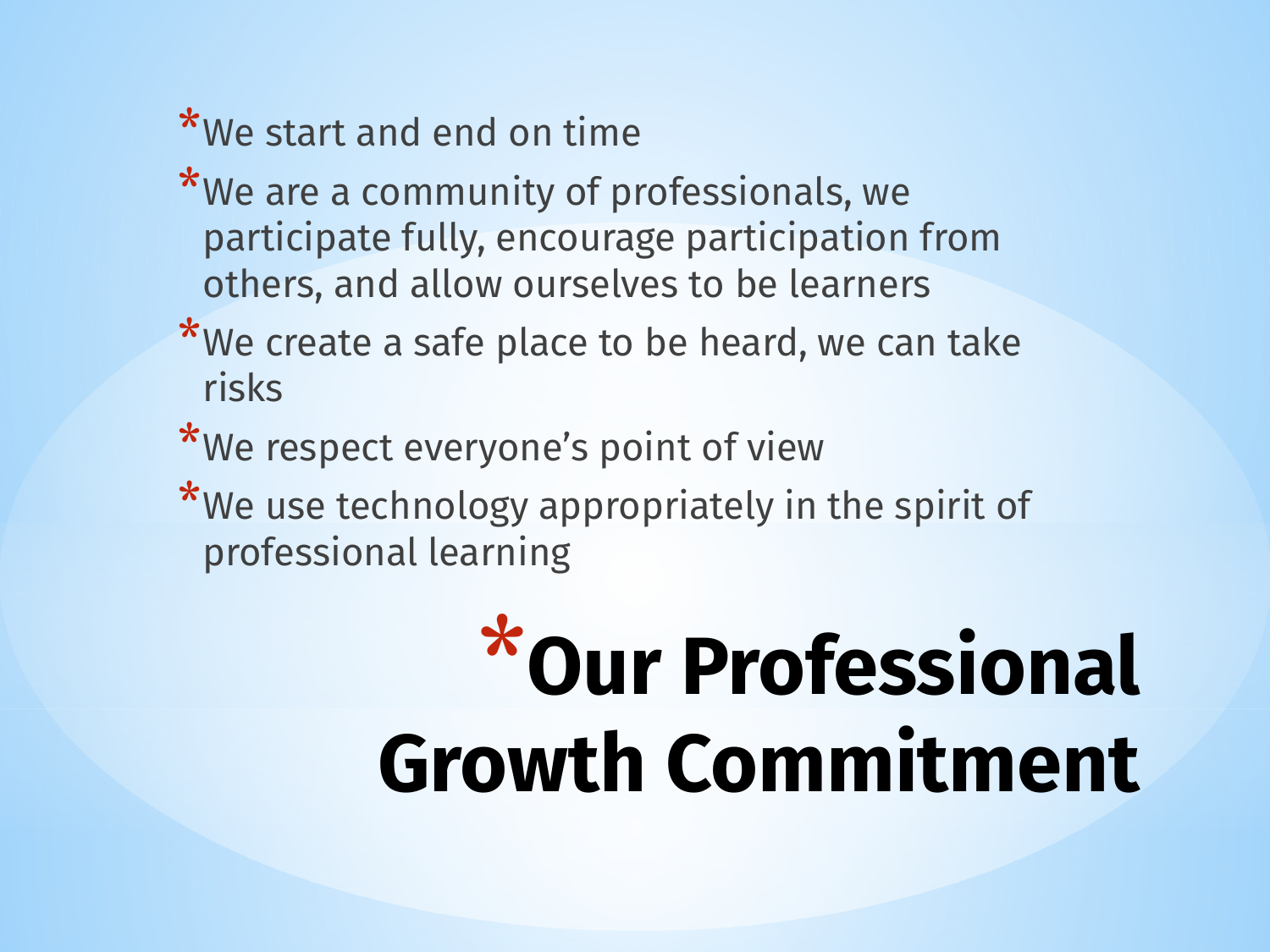

We start and end on time
We are a community of professionals, we participate fully, encourage participation from others, and allow ourselves to be learners
We create a safe place to be heard, we can take risks
We respect everyone’s point of view
We use technology appropriately in the spirit of professional learning
# Our Professional Growth Commitment